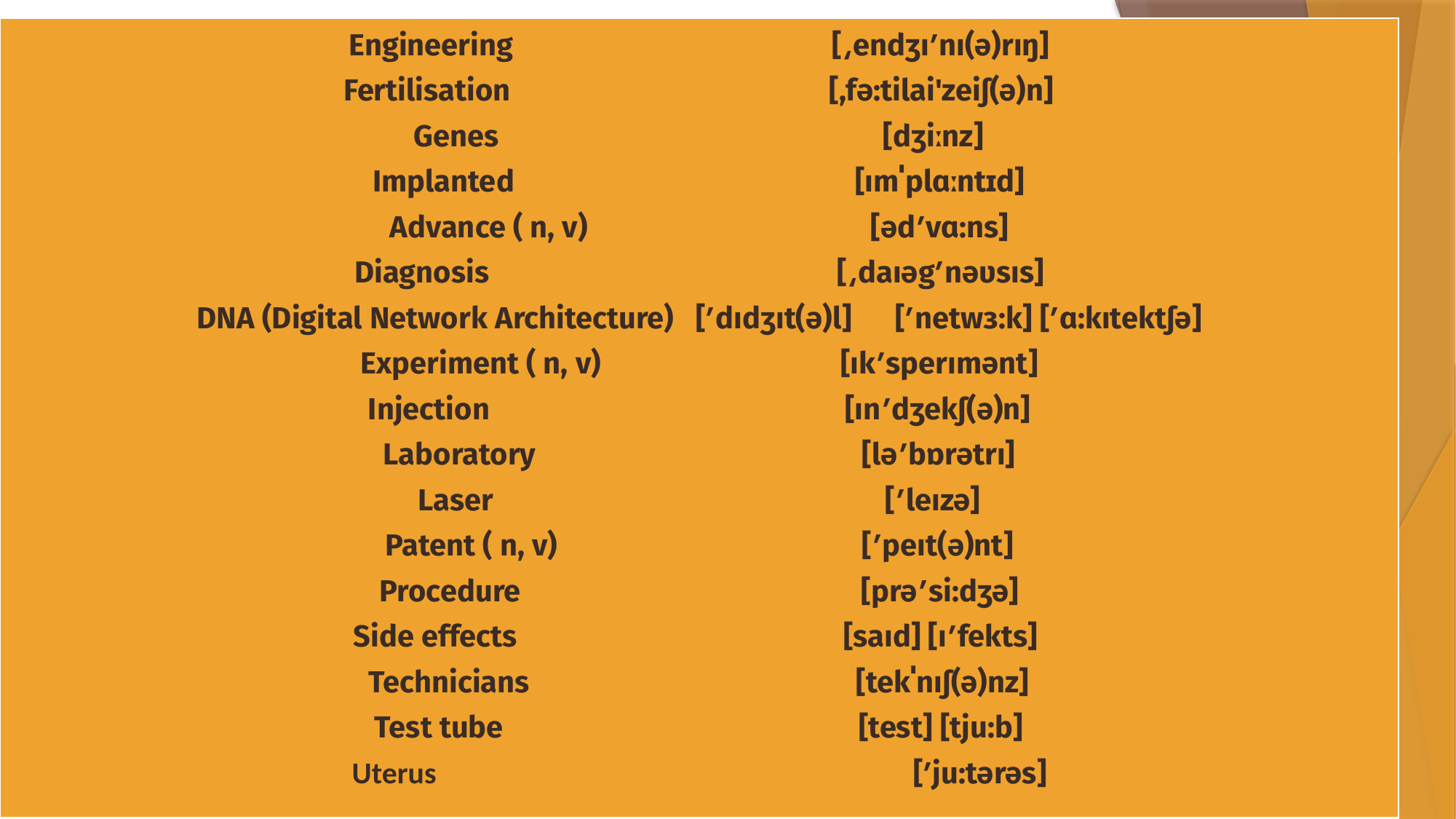

| Engineering [͵endʒıʹnı(ə)rıŋ] Fertilisation [,fə:tilai'zeiʃ(ə)n] Genes [dʒiːnz] Implanted [ımˈplɑːntɪd] Advance ( n, v) [ədʹvɑ:ns] Diagnosis [͵daıəgʹnəʋsıs] DNA (Digital Network Architecture) [ʹdıdʒıt(ə)l] [ʹnetwɜ:k] [ʹɑ:kıtektʃə] Experiment ( n, v) [ıkʹsperımənt] Injection [ınʹdʒekʃ(ə)n] Laboratory [ləʹbɒrətrı] Laser [ʹleızə] Patent ( n, v) [ʹpeıt(ə)nt] Procedure [prəʹsi:dʒə] Side effects [saıd] [ıʹfekts]  Technicians [tekˈnıʃ(ə)nz] Test tube [test] [tju:b] Uterus [ʹju:tərəs] |
| --- |
#